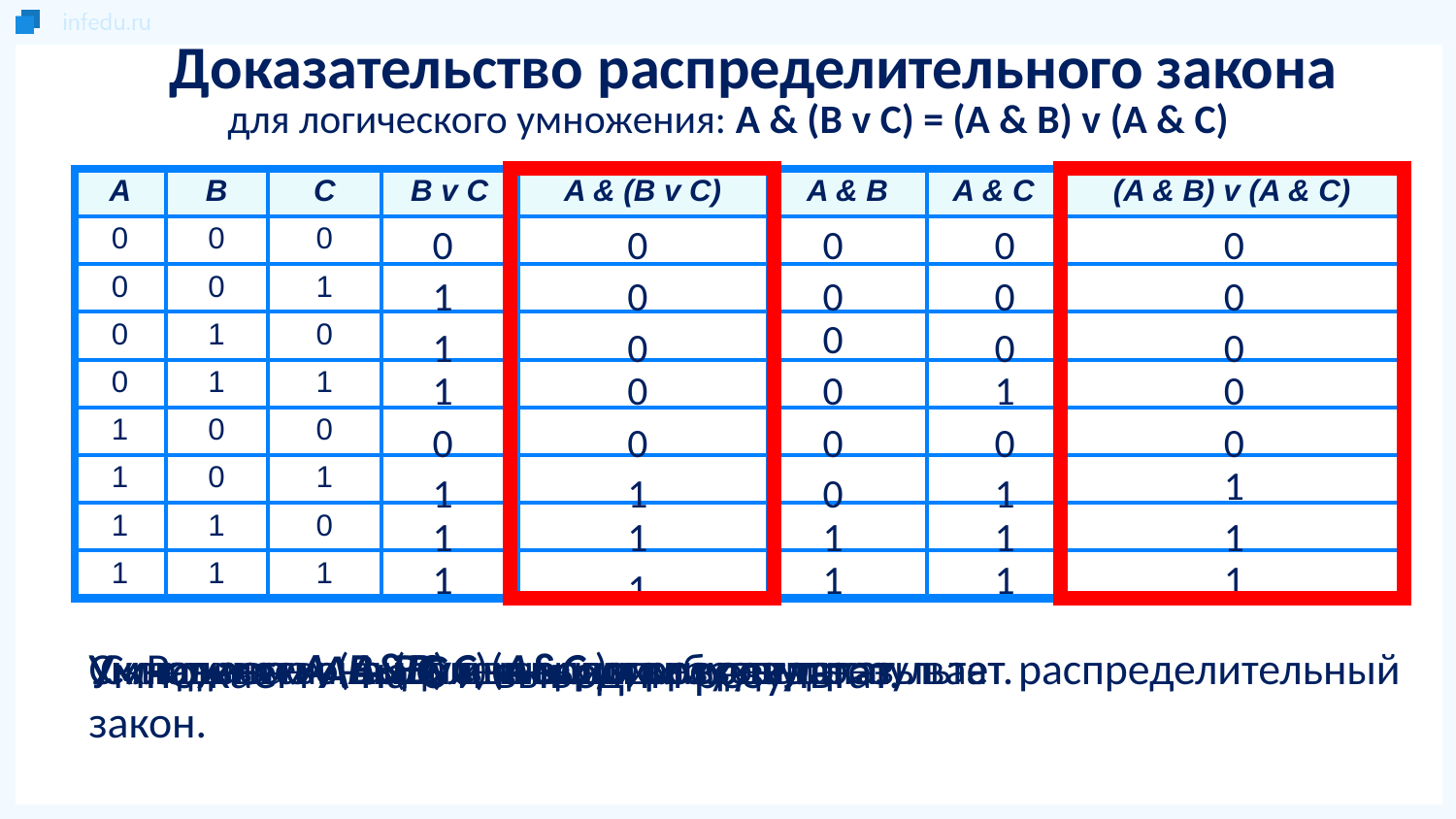

Доказательство распределительного закона
для логического умножения: A & (B v C) = (A & B) v (A & C)
| A | B | C | B v C | A & (B v C) | A & B | A & C | (A & B) v (A & C) |
| --- | --- | --- | --- | --- | --- | --- | --- |
| 0 | 0 | 0 |  |  |  |  |  |
| 0 | 0 | 1 |  |  |  |  |  |
| 0 | 1 | 0 |  |  |  |  |  |
| 0 | 1 | 1 |  |  |  |  |  |
| 1 | 0 | 0 |  |  |  |  |  |
| 1 | 0 | 1 |  |  |  |  |  |
| 1 | 1 | 0 |  |  |  |  |  |
| 1 | 1 | 1 |  |  |  |  |  |

0
0
0
0
0
1
0
0
0
0
0
1
0
0
0
1
0
0
1
0
0
0
0
0
0
1
1
1
0
1
1
1
1
1
1
1
1
1
1
1
Равенство выделенных столбцов доказывает распределительный закон.
Умножаем А на (ВvС) и выводим результат.
Умножаем А на C и выводим результат.
Складываем (А&B) и (A&C )и выводим результат.
Умножаем А на В и выводим результат.
Складываем В и С и выводим результат